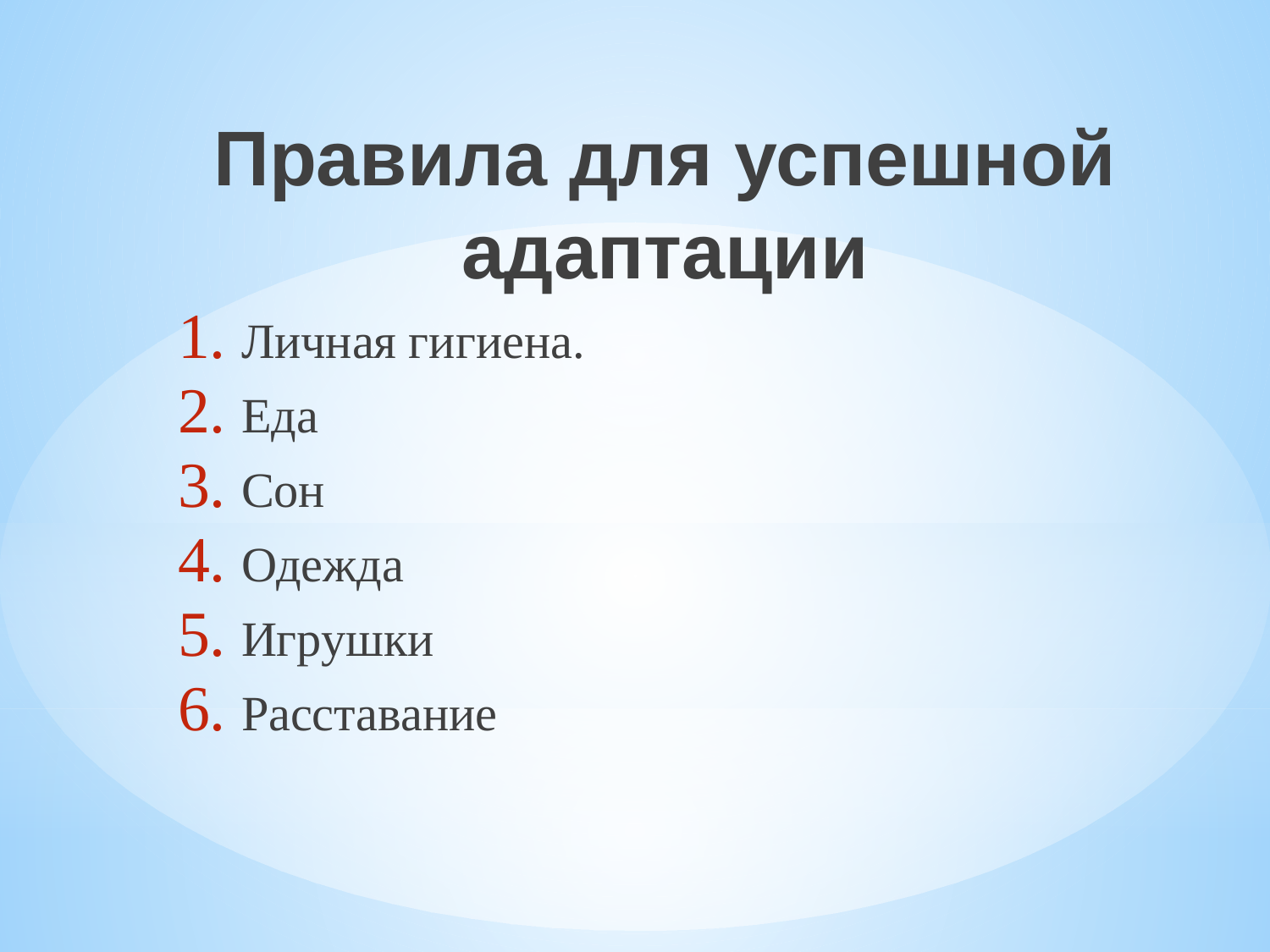

Правила для успешной адаптации
Личная гигиена.
Еда
Сон
Одежда
Игрушки
Расставание
#